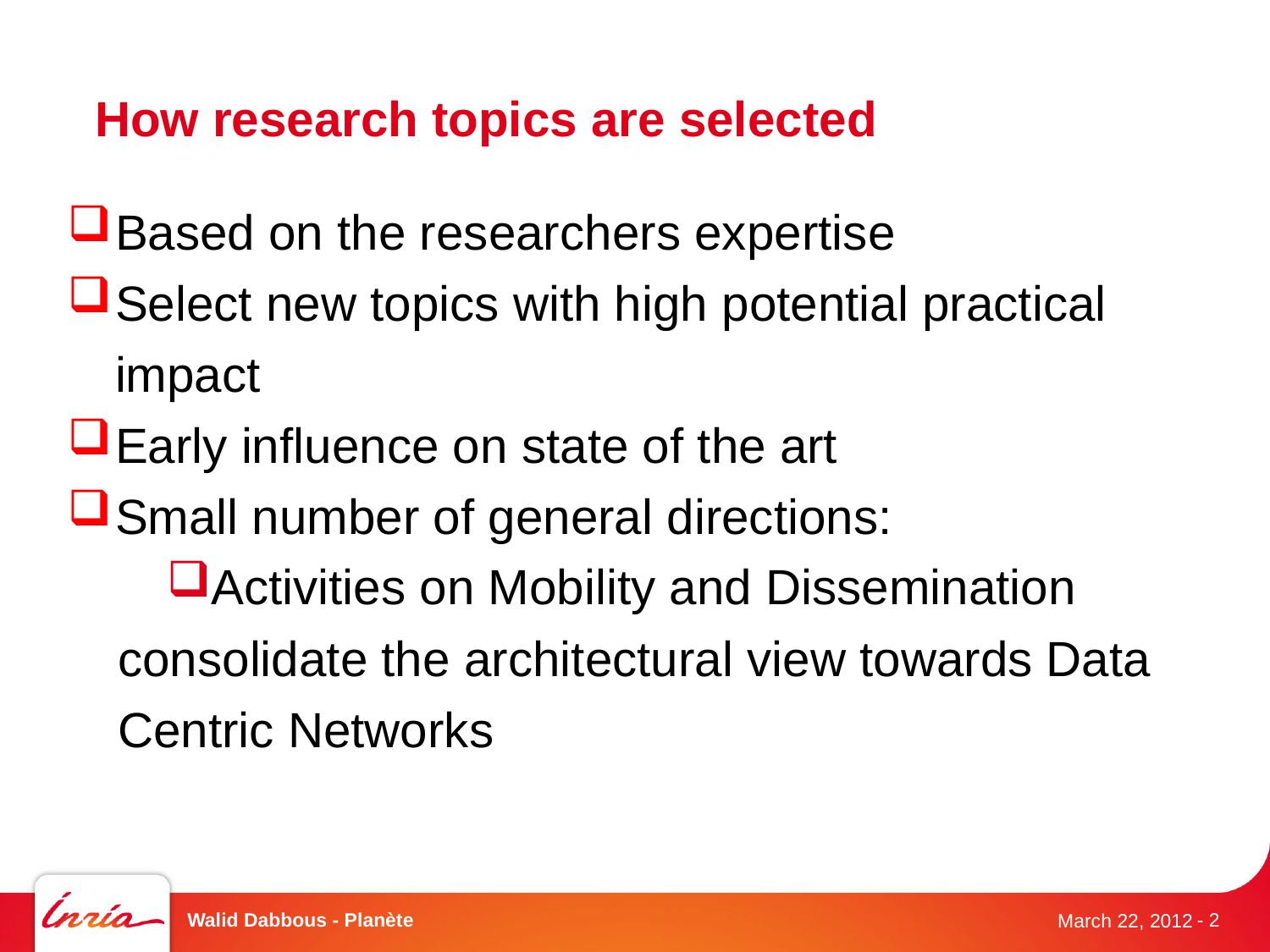

# How research topics are selected
Based on the researchers expertise
Select new topics with high potential practical impact
Early influence on state of the art
Small number of general directions:
Activities on Mobility and Dissemination consolidate the architectural view towards Data Centric Networks

Walid Dabbous - Planète
- 2
March 22, 2012